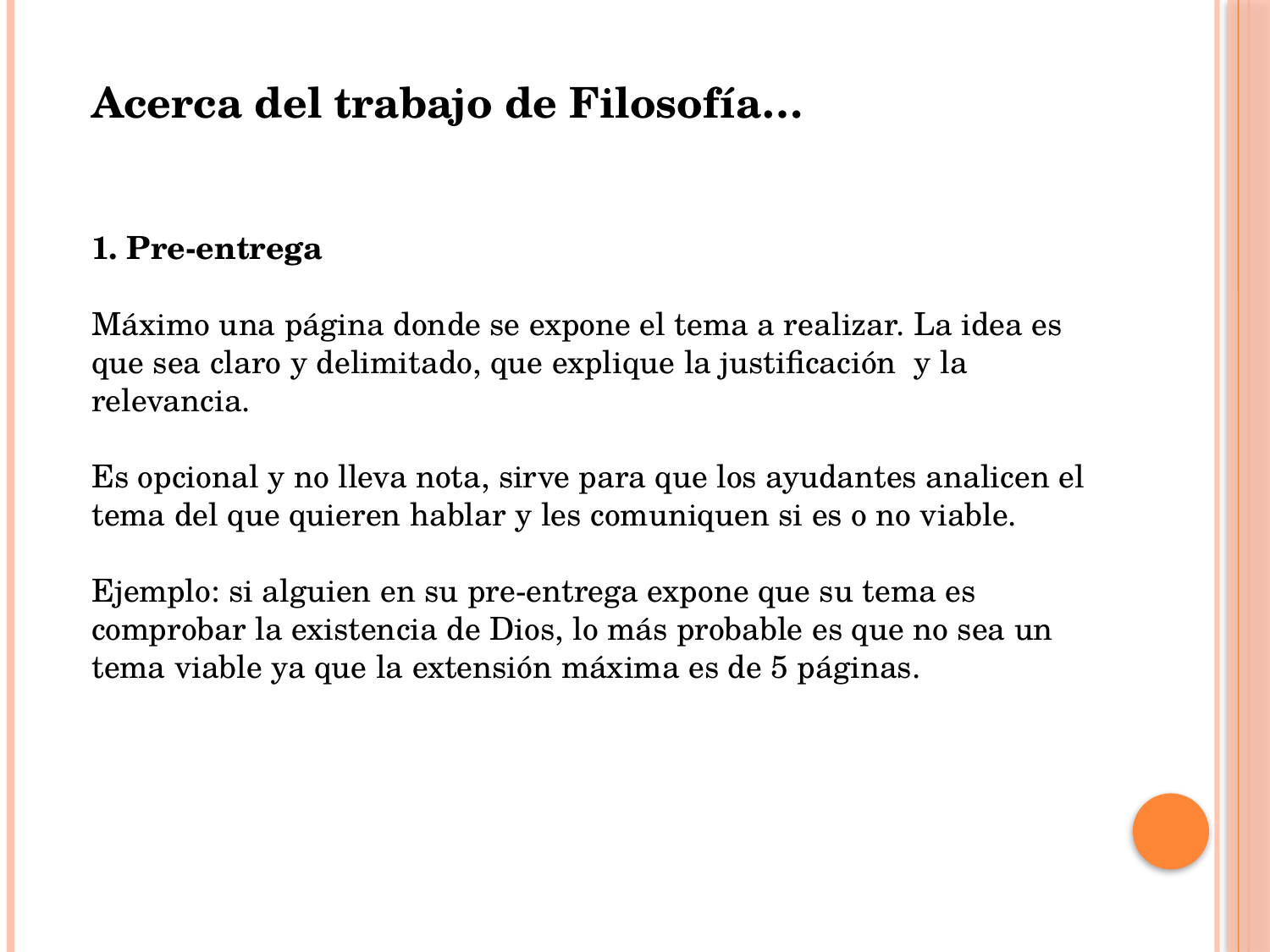

Acerca del trabajo de Filosofía…

1. Pre-entrega

Máximo una página donde se expone el tema a realizar. La idea es que sea claro y delimitado, que explique la justificación  y la relevancia.

Es opcional y no lleva nota, sirve para que los ayudantes analicen el tema del que quieren hablar y les comuniquen si es o no viable.

Ejemplo: si alguien en su pre-entrega expone que su tema es comprobar la existencia de Dios, lo más probable es que no sea un tema viable ya que la extensión máxima es de 5 páginas.